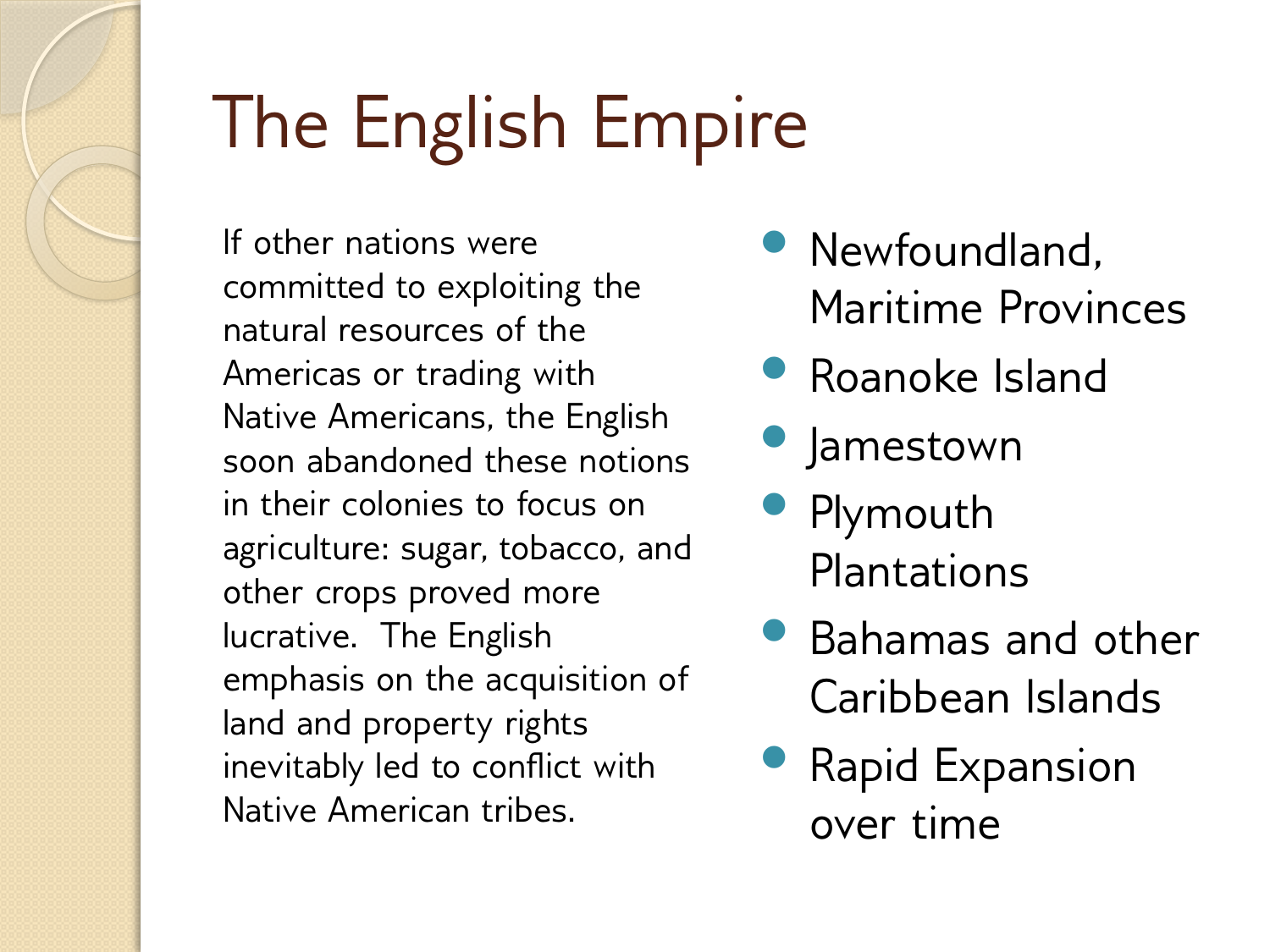

# The English Empire
If other nations were committed to exploiting the natural resources of the Americas or trading with Native Americans, the English soon abandoned these notions in their colonies to focus on agriculture: sugar, tobacco, and other crops proved more lucrative.  The English emphasis on the acquisition of land and property rights inevitably led to conflict with Native American tribes.
Newfoundland, Maritime Provinces
Roanoke Island
Jamestown
Plymouth Plantations
Bahamas and other Caribbean Islands
Rapid Expansion over time